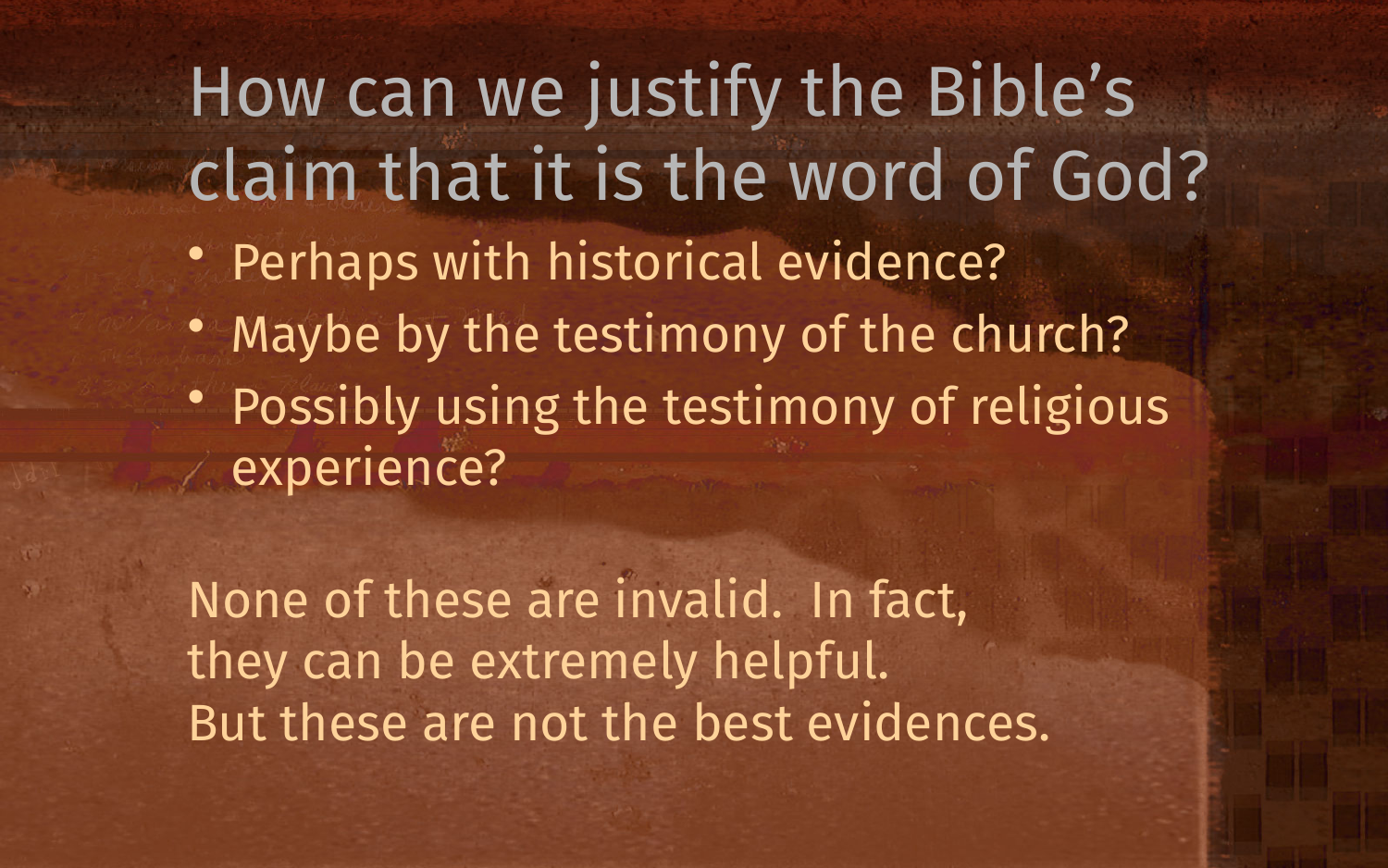

How can we justify the Bible’s claim that it is the word of God?
Perhaps with historical evidence?
Maybe by the testimony of the church?
Possibly using the testimony of religious experience?
None of these are invalid.  In fact, they can be extremely helpful.
But these are not the best evidences.